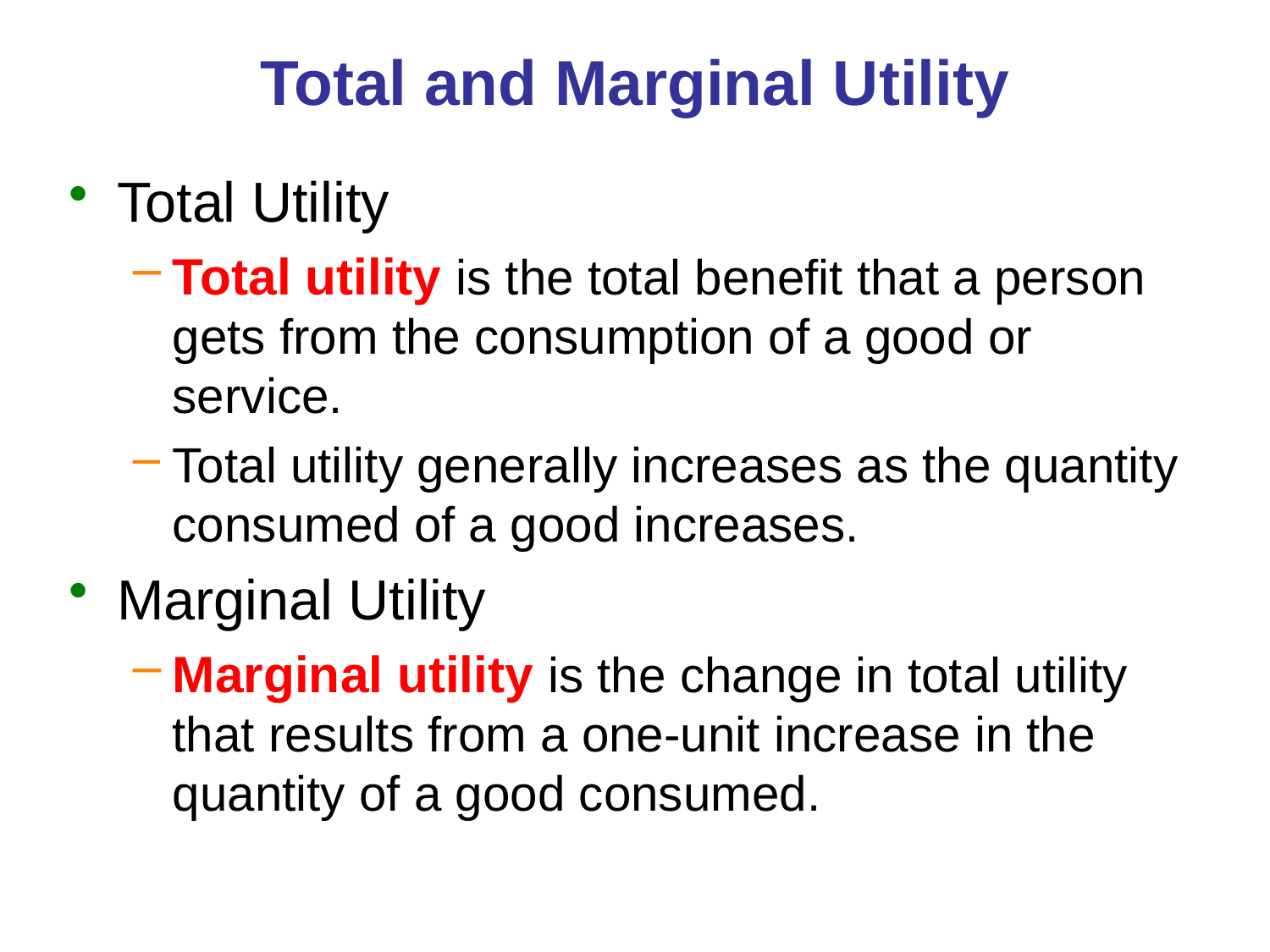

# Total and Marginal Utility
Total Utility
Total utility is the total benefit that a person gets from the consumption of a good or service.
Total utility generally increases as the quantity consumed of a good increases.
Marginal Utility
Marginal utility is the change in total utility that results from a one-unit increase in the quantity of a good consumed.